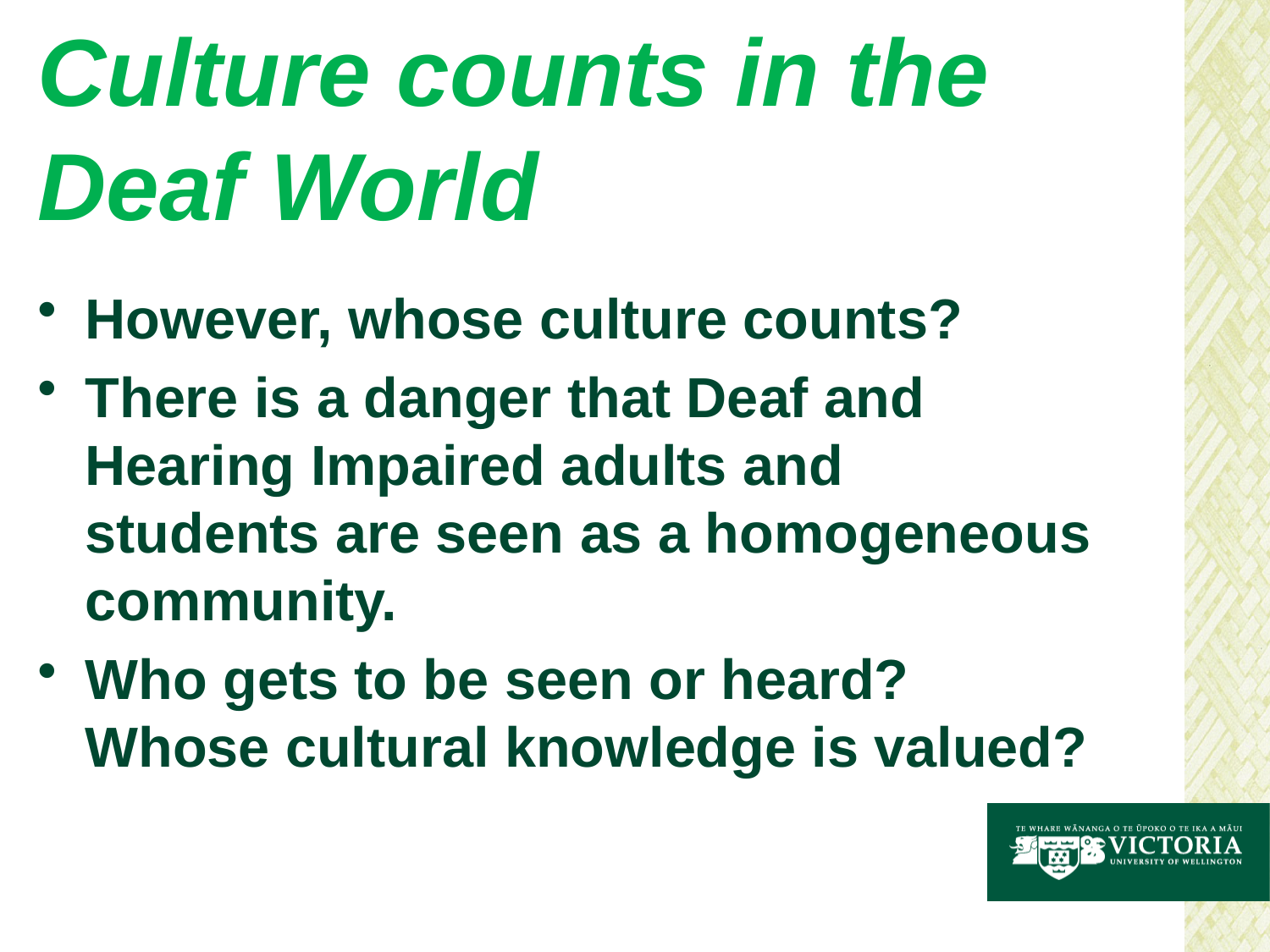

# Culture counts in the Deaf World
However, whose culture counts?
There is a danger that Deaf and Hearing Impaired adults and students are seen as a homogeneous community.
Who gets to be seen or heard? Whose cultural knowledge is valued?